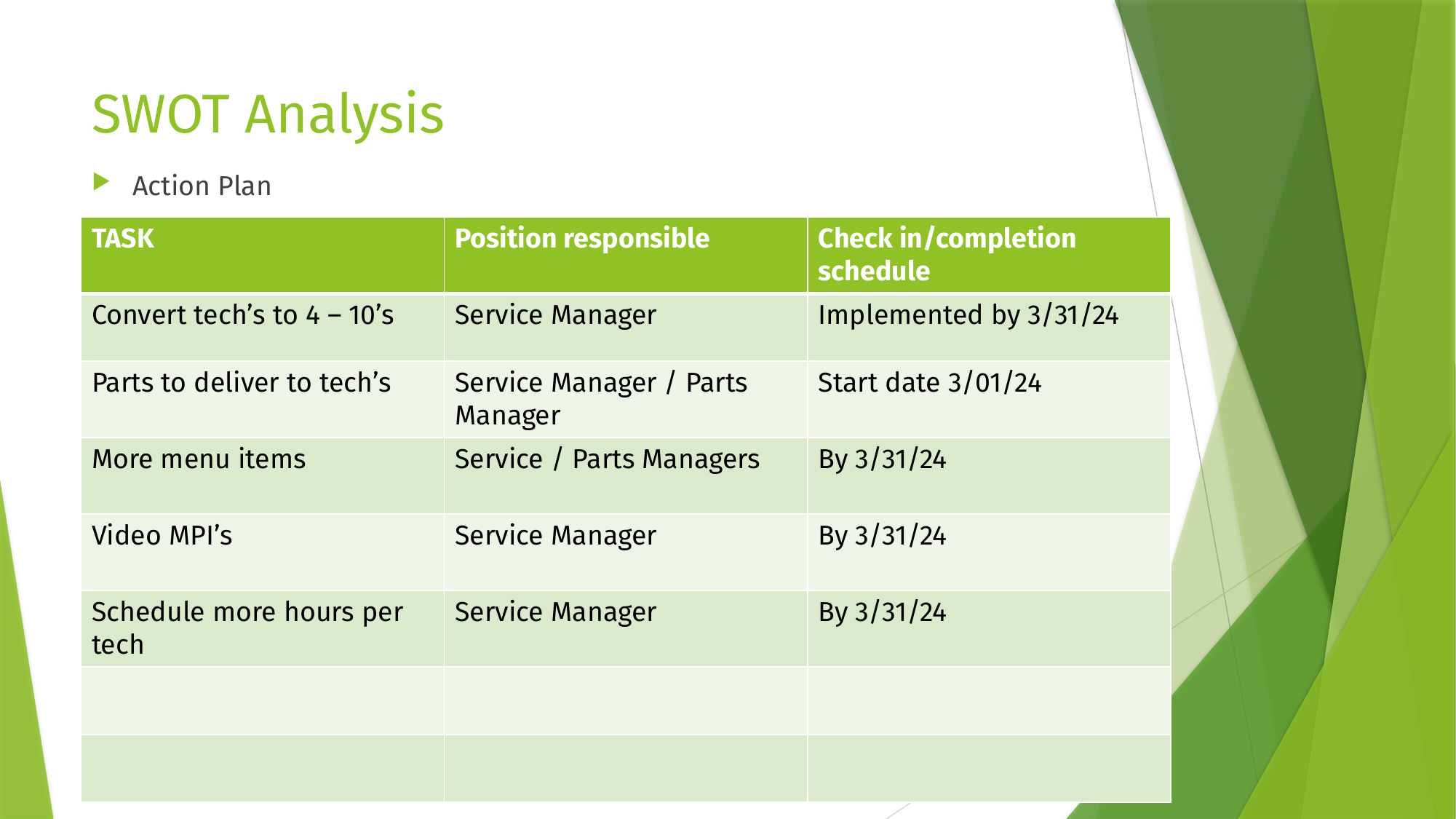

# SWOT Analysis
Action Plan

| TASK | Position responsible | Check in/completion schedule |
| --- | --- | --- |
| Convert tech’s to 4 – 10’s | Service Manager | Implemented by 3/31/24 |
| Parts to deliver to tech’s | Service Manager / Parts Manager | Start date 3/01/24 |
| More menu items | Service / Parts Managers | By 3/31/24 |
| Video MPI’s | Service Manager | By 3/31/24 |
| Schedule more hours per tech | Service Manager | By 3/31/24 |
|  |  |  |
|  |  |  |